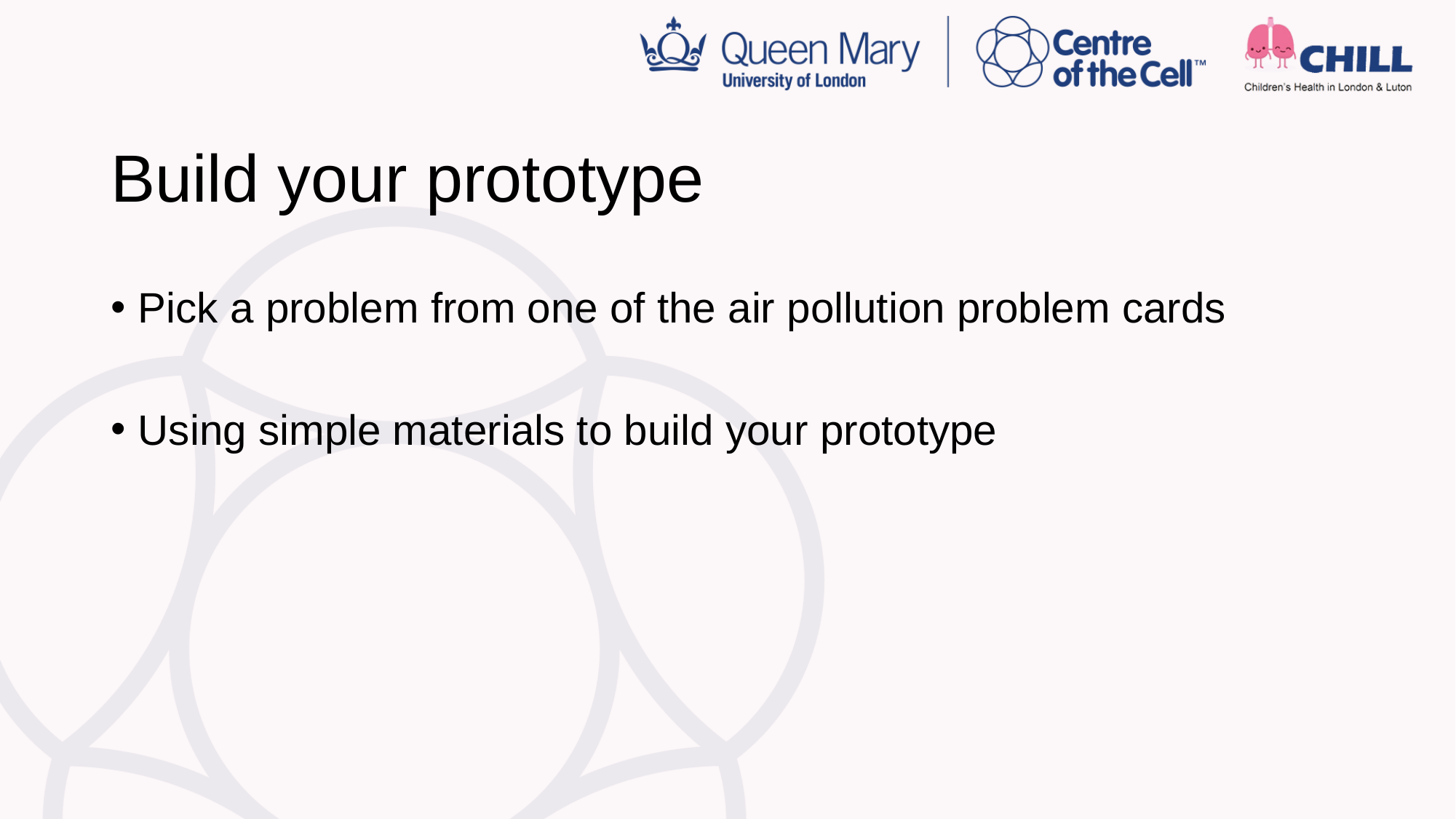

# Build your prototype
Pick a problem from one of the air pollution problem cards

Using simple materials to build your prototype